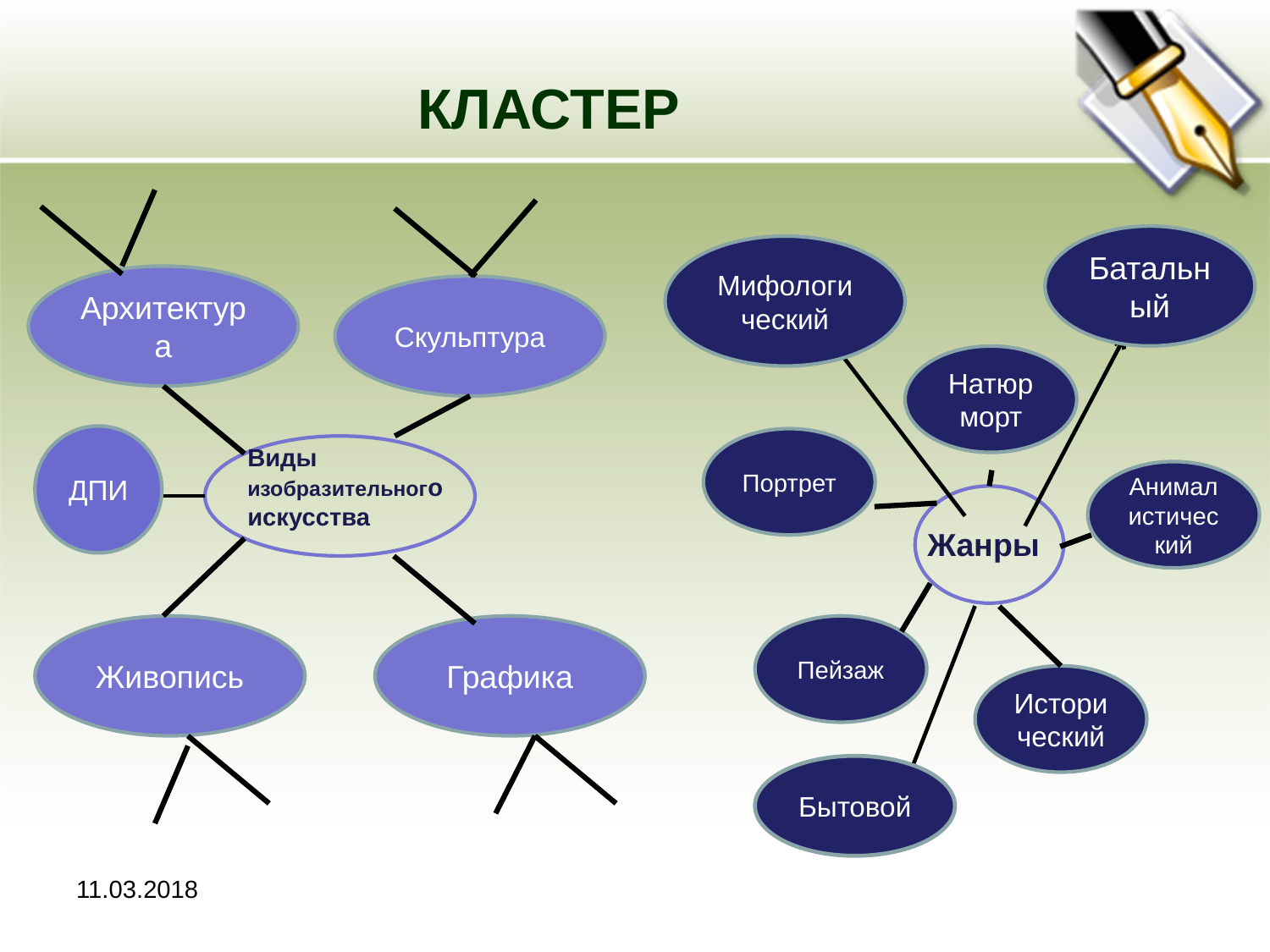

КЛАСТЕР
Батальный
Мифологический
Архитектура
Скульптура
Натюрморт
ДПИ
Портрет

Виды изобразительного искусства
Анималистический

Жанры
Живопись
Графика
Пейзаж
Исторический
Бытовой
11.03.2018